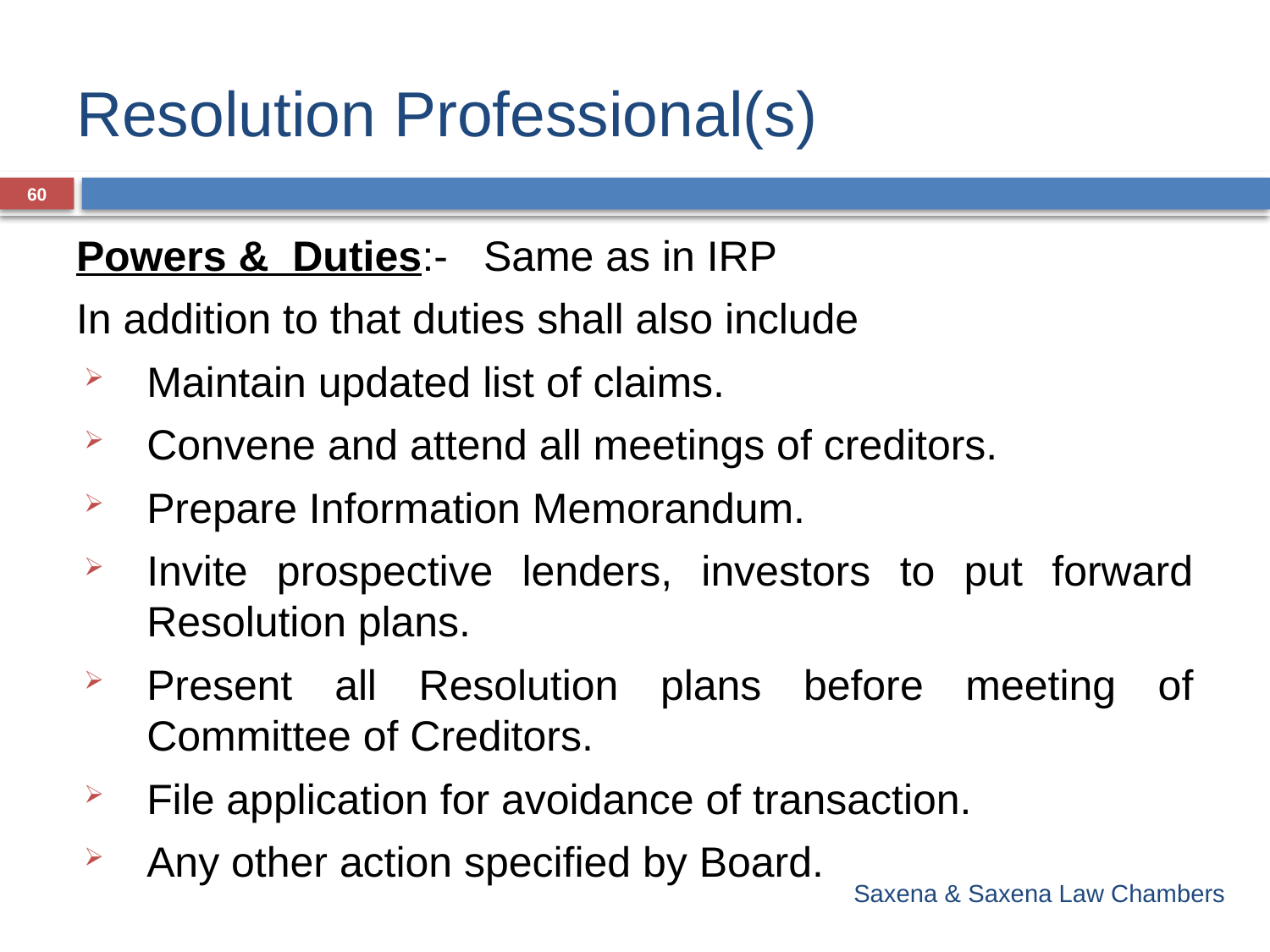

# Resolution Professional(s)
60
Powers &  Duties:-   Same as in IRP
In addition to that duties shall also include
Maintain updated list of claims.
Convene and attend all meetings of creditors.
Prepare Information Memorandum.
Invite prospective lenders, investors to put forward Resolution plans.
Present all Resolution plans before meeting of Committee of Creditors.
File application for avoidance of transaction.
Any other action specified by Board.

Saxena & Saxena Law Chambers